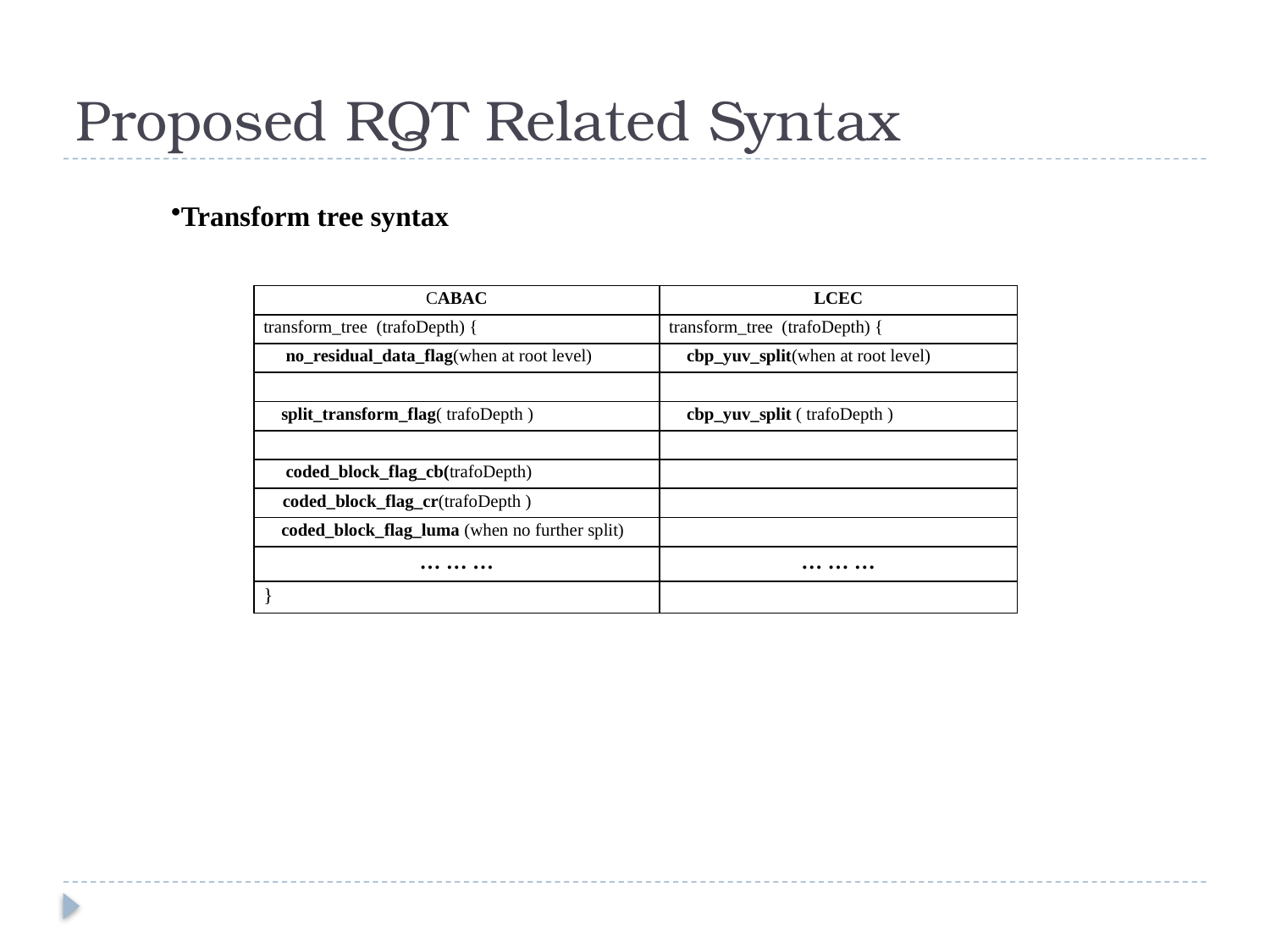

# Proposed RQT Related Syntax
Transform tree syntax
| CABAC | LCEC |
| --- | --- |
| transform\_tree (trafoDepth) { | transform\_tree (trafoDepth) { |
| no\_residual\_data\_flag(when at root level) | cbp\_yuv\_split(when at root level) |
|  |  |
| split\_transform\_flag( trafoDepth ) | cbp\_yuv\_split ( trafoDepth ) |
|  |  |
| coded\_block\_flag\_cb(trafoDepth) |  |
| coded\_block\_flag\_cr(trafoDepth ) |  |
| coded\_block\_flag\_luma (when no further split) |  |
| … … … | … … … |
| } |  |